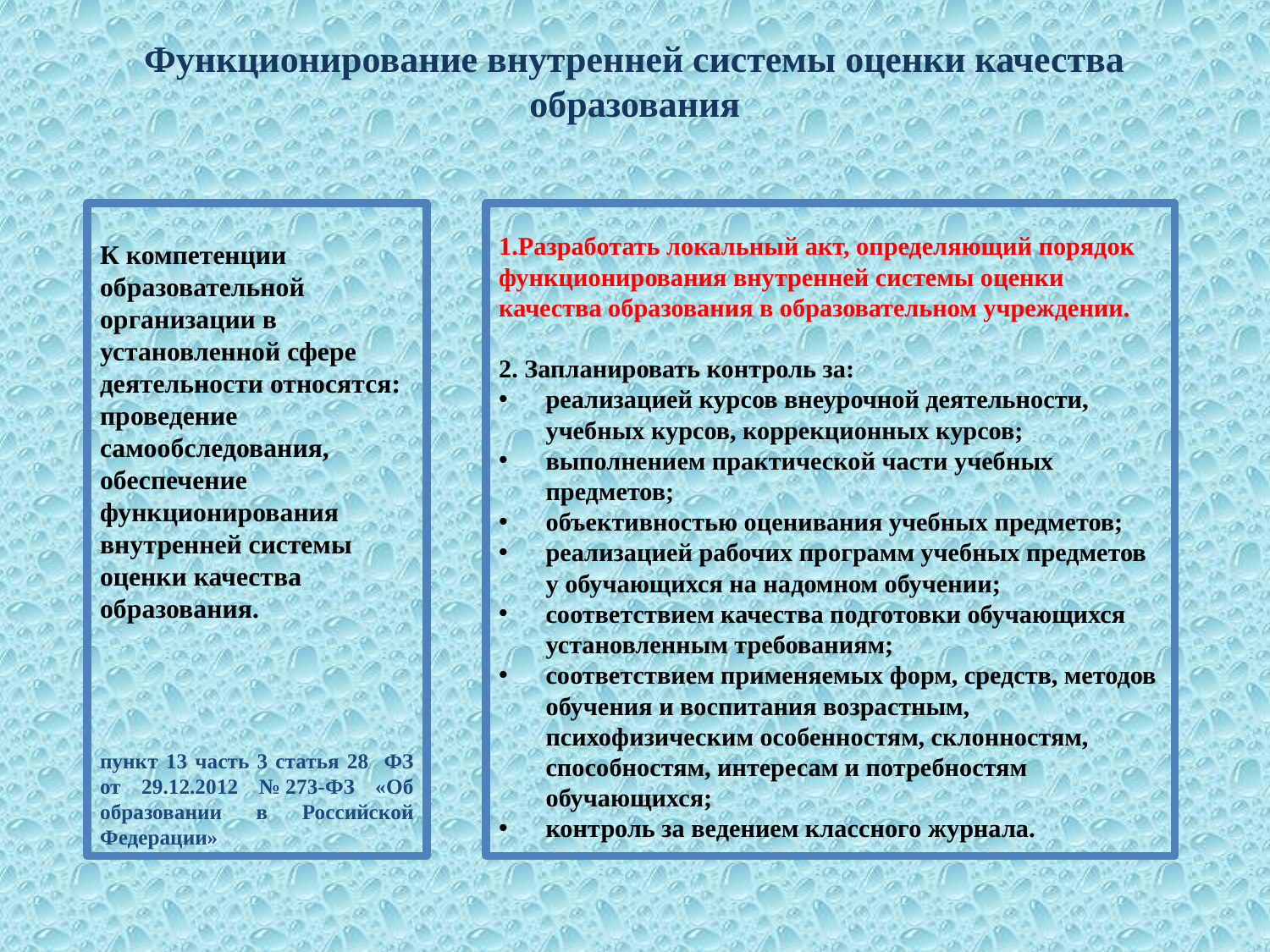

# Функционирование внутренней системы оценки качества образования

К компетенции образовательной организации в установленной сфере деятельности относятся: проведение самообследования, обеспечение функционирования внутренней системы оценки качества образования.

пункт 13 часть 3 статья 28  ФЗ от 29.12.2012 № 273-ФЗ «Об образовании в Российской Федерации»

1.Разработать локальный акт, определяющий порядок функционирования внутренней системы оценки качества образования в образовательном учреждении.

2. Запланировать контроль за:
реализацией курсов внеурочной деятельности, учебных курсов, коррекционных курсов;
выполнением практической части учебных предметов;
объективностью оценивания учебных предметов;
реализацией рабочих программ учебных предметов у обучающихся на надомном обучении;
соответствием качества подготовки обучающихся установленным требованиям;
соответствием применяемых форм, средств, методов обучения и воспитания возрастным, психофизическим особенностям, склонностям, способностям, интересам и потребностям обучающихся;
контроль за ведением классного журнала.